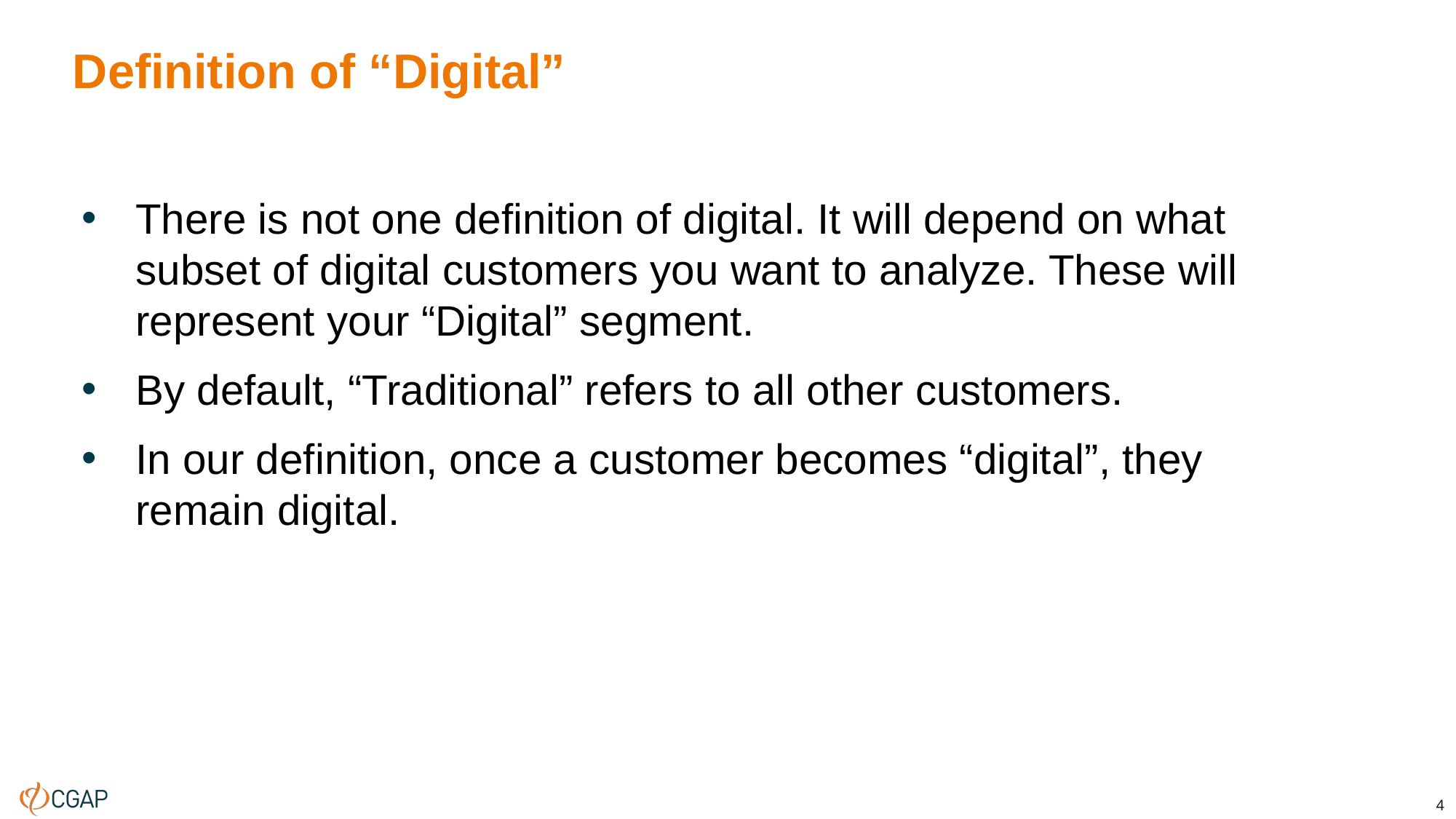

# Definition of “Digital”

There is not one definition of digital. It will depend on what subset of digital customers you want to analyze. These will represent your “Digital” segment.
By default, “Traditional” refers to all other customers.
In our definition, once a customer becomes “digital”, they remain digital.
4